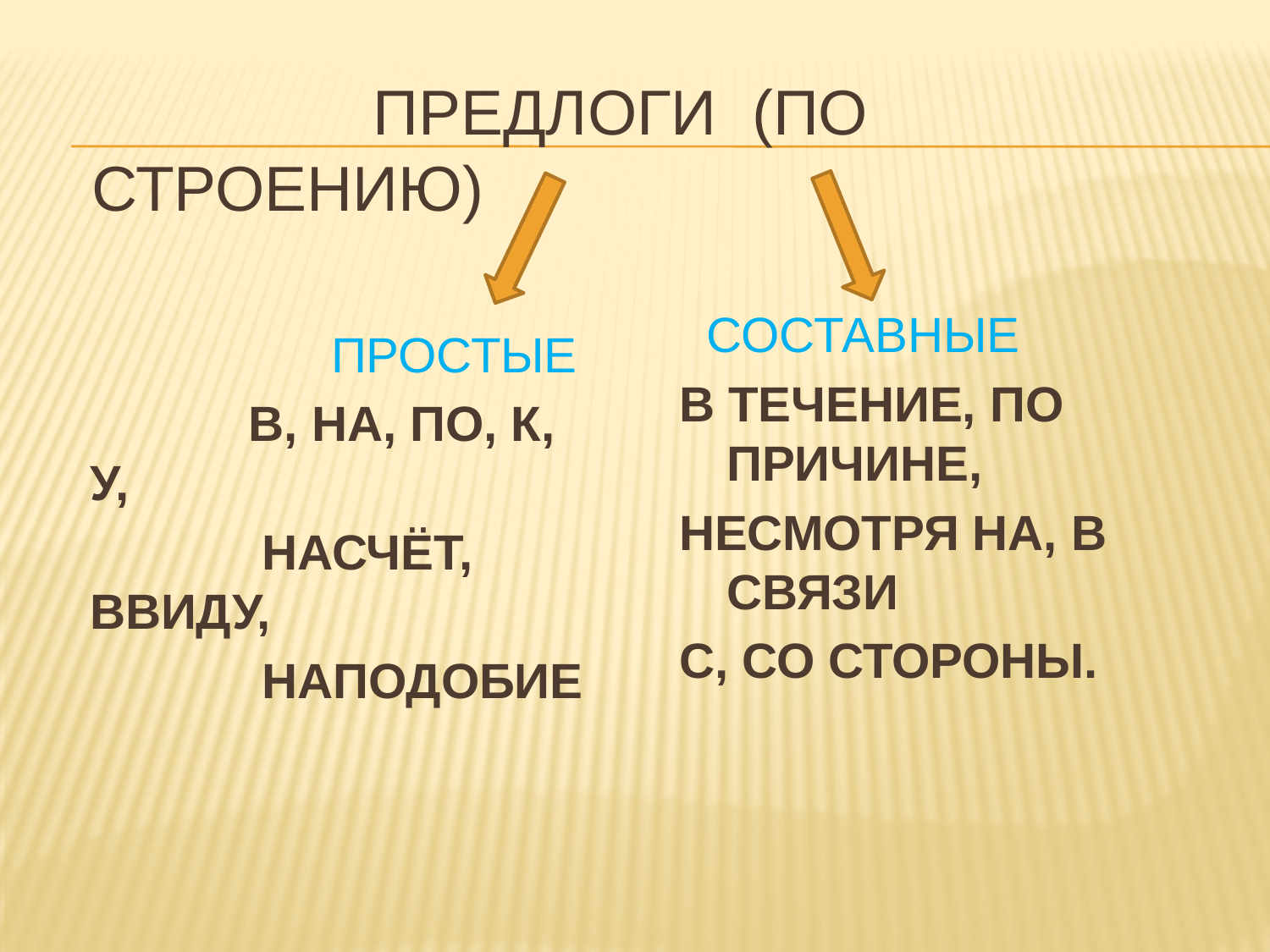

# ПРЕДЛОГИ  (по строению)

                     ПРОСТЫЕ
               В, НА, ПО, К, У,
                НАСЧЁТ,  ВВИДУ,
                НАПОДОБИЕ

  СОСТАВНЫЕ
В ТЕЧЕНИЕ, ПО ПРИЧИНЕ,
НЕСМОТРЯ НА, В СВЯЗИ
С, СО СТОРОНЫ.